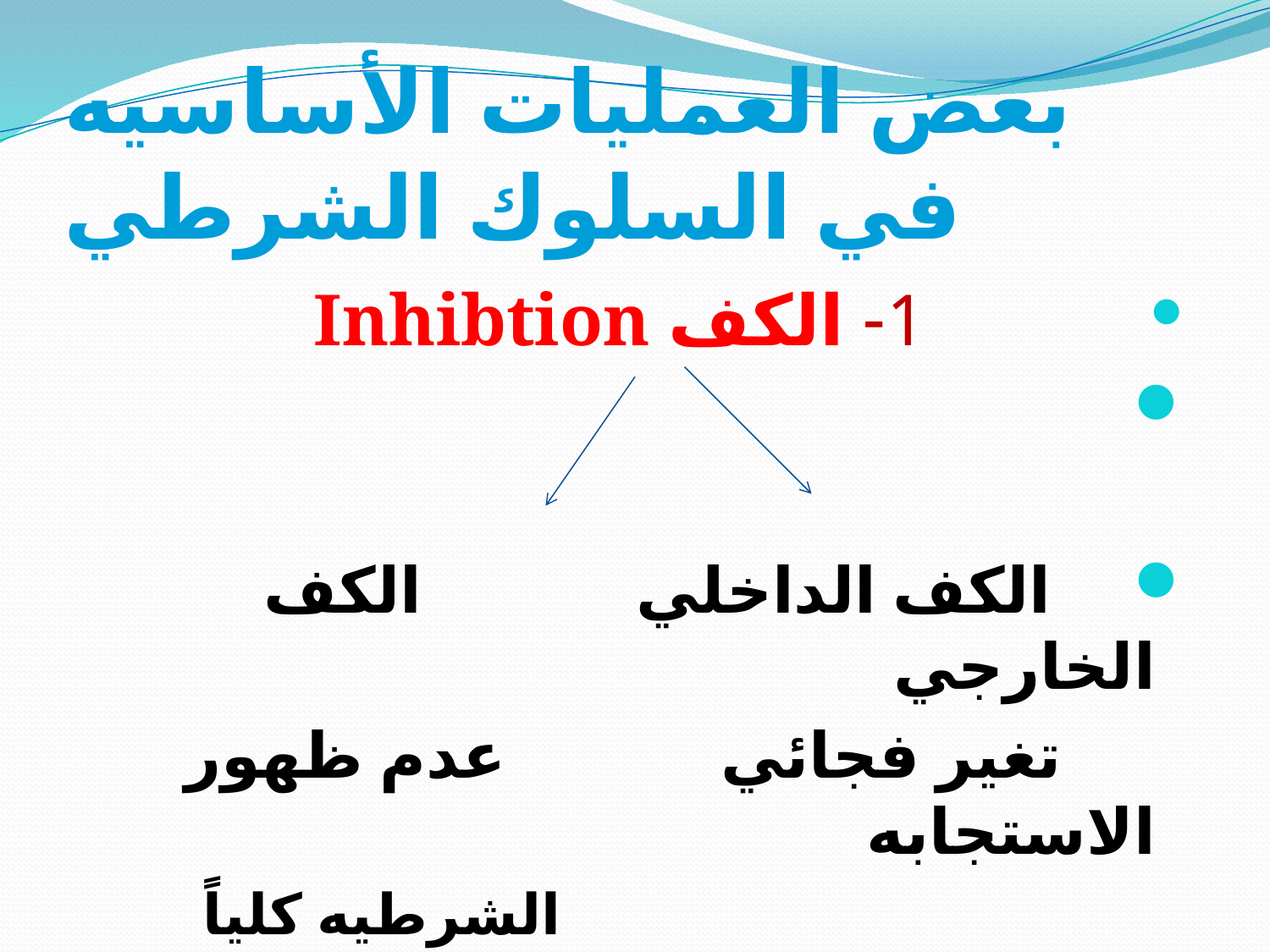

# بعض العمليات الأساسيه في السلوك الشرطي
                   1- الكف Inhibtion

     الكف الداخلي             الكف الخارجي
        تغير فجائي             عدم ظهور الاستجابه
                                                     الشرطيه كلياً